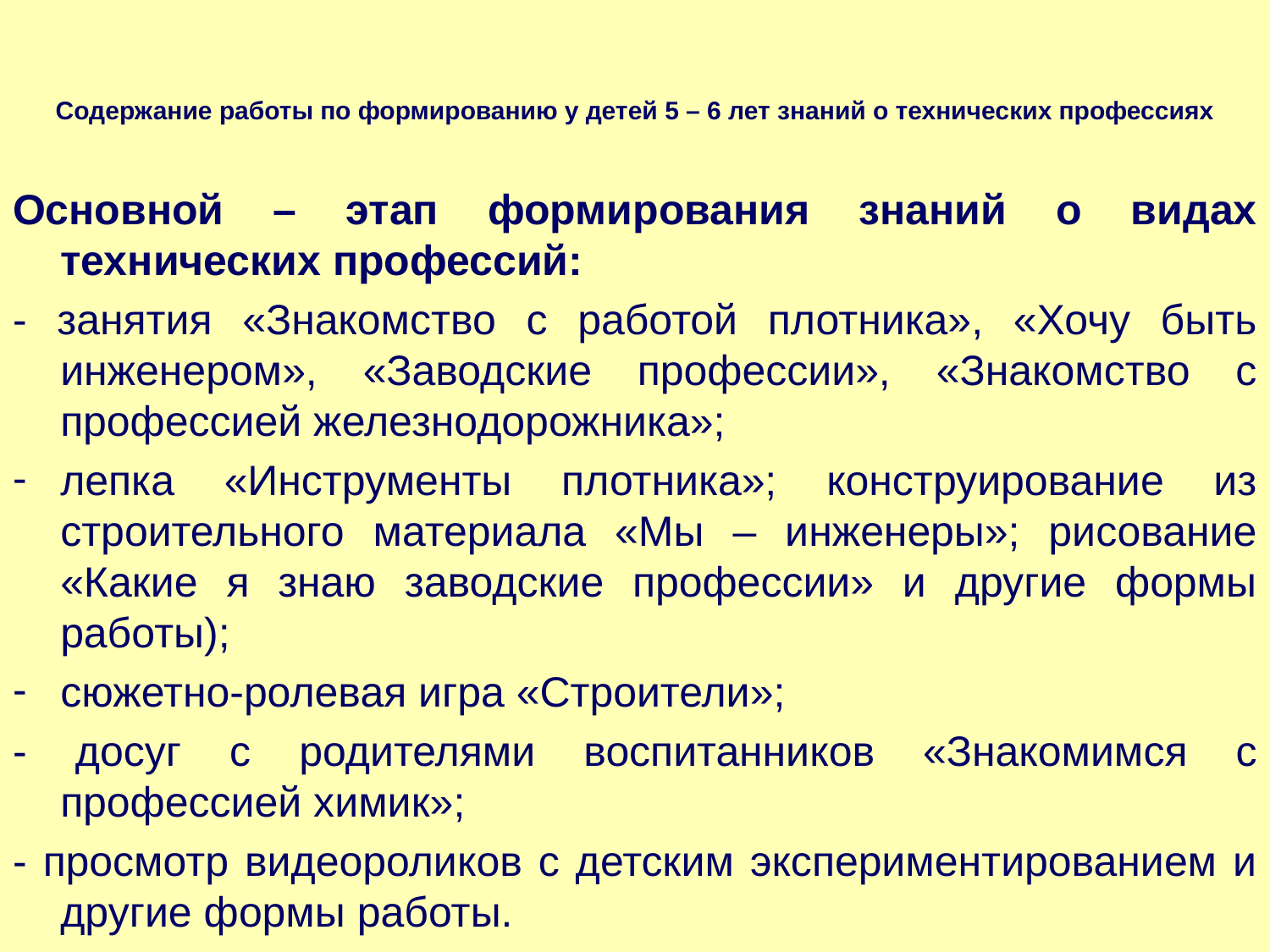

# Содержание работы по формированию у детей 5 – 6 лет знаний о технических профессиях
Основной – этап формирования знаний о видах технических профессий:
- занятия «Знакомство с работой плотника», «Хочу быть инженером», «Заводские профессии», «Знакомство с профессией железнодорожника»;
лепка «Инструменты плотника»; конструирование из строительного материала «Мы – инженеры»; рисование «Какие я знаю заводские профессии» и другие формы работы);
сюжетно-ролевая игра «Строители»;
- досуг с родителями воспитанников «Знакомимся с профессией химик»;
- просмотр видеороликов с детским экспериментированием и другие формы работы.